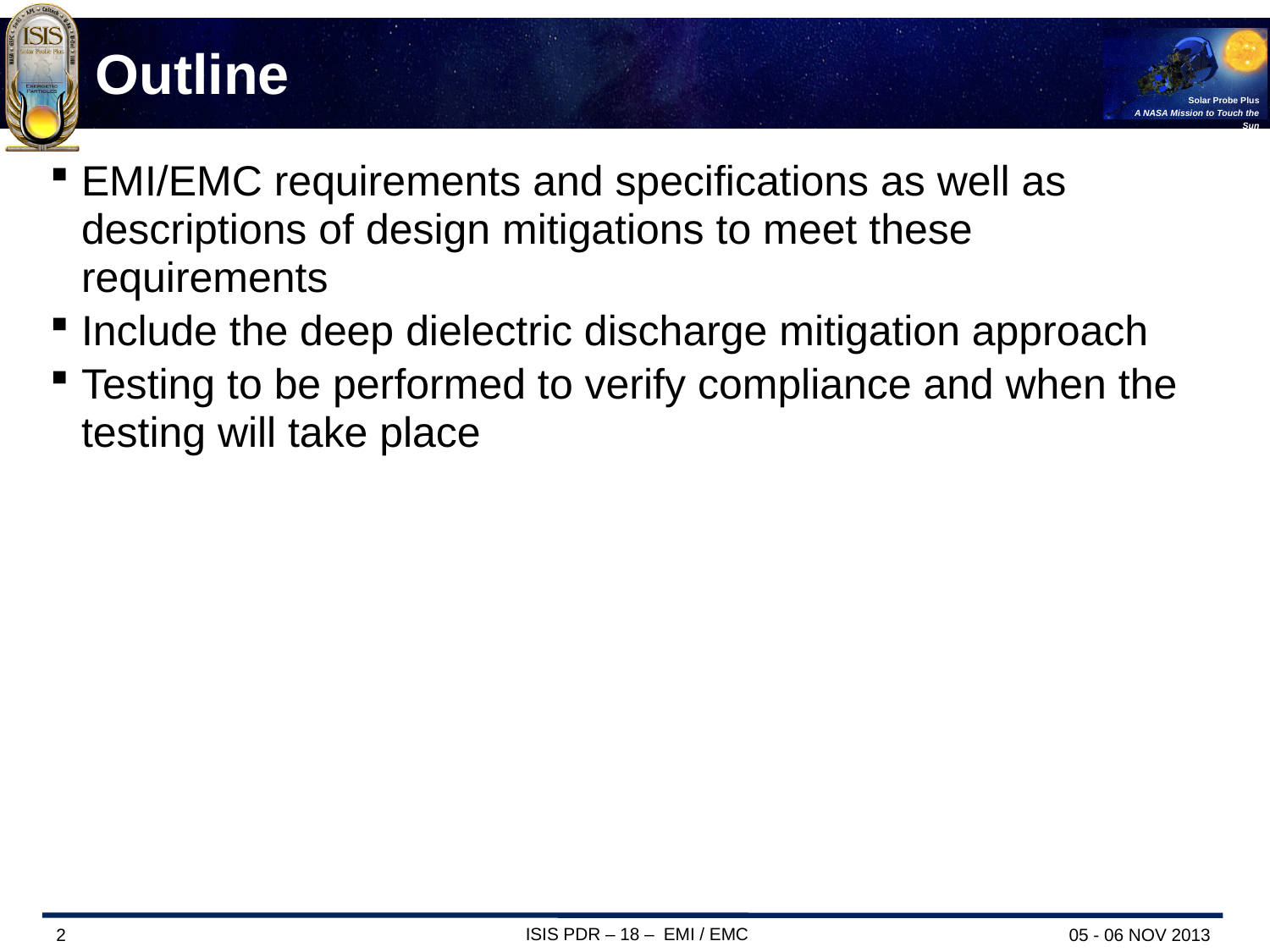

# Outline
EMI/EMC requirements and specifications as well as descriptions of design mitigations to meet these requirements
Include the deep dielectric discharge mitigation approach
Testing to be performed to verify compliance and when the testing will take place